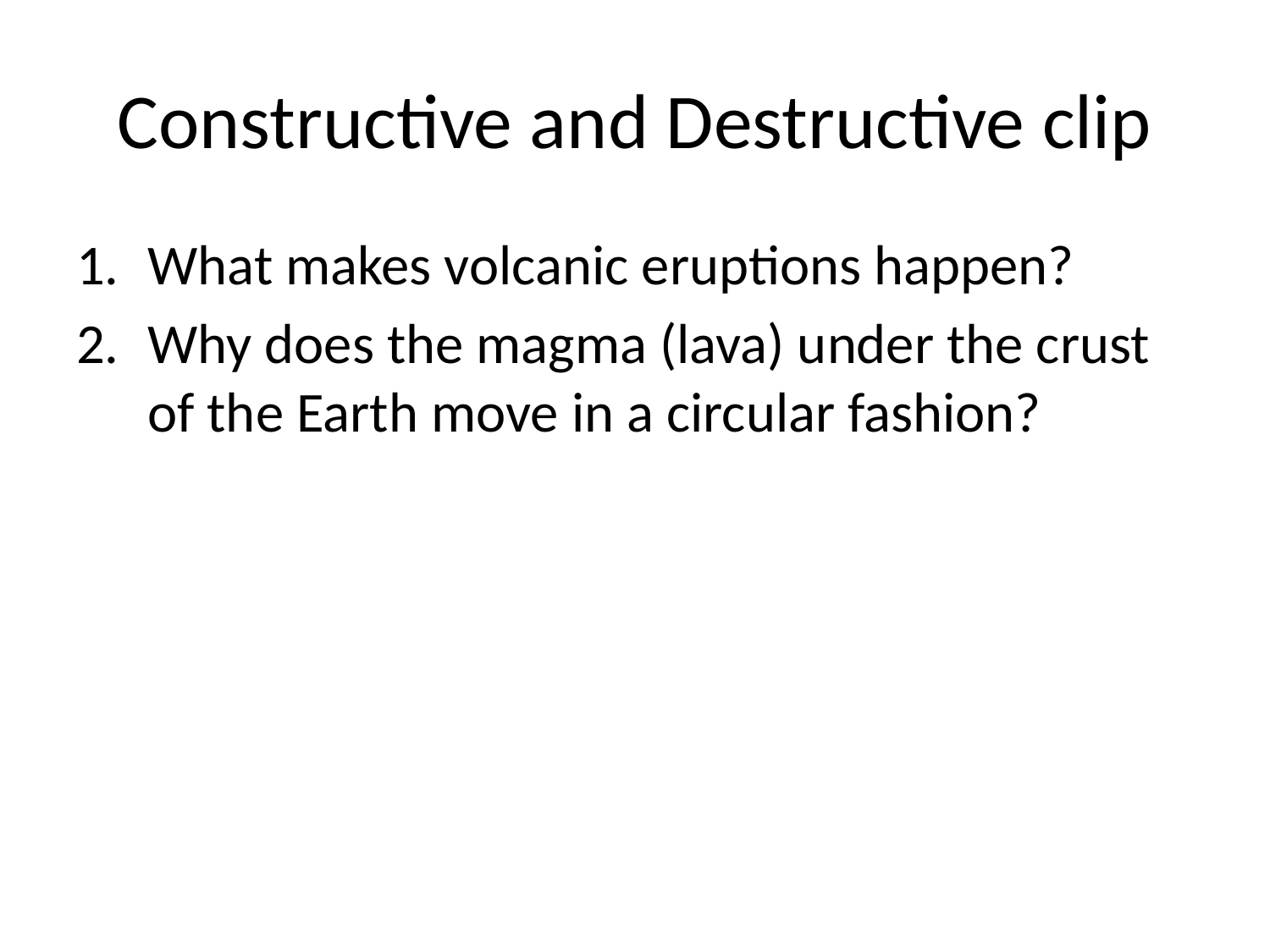

# Constructive and Destructive clip
What makes volcanic eruptions happen?
Why does the magma (lava) under the crust of the Earth move in a circular fashion?